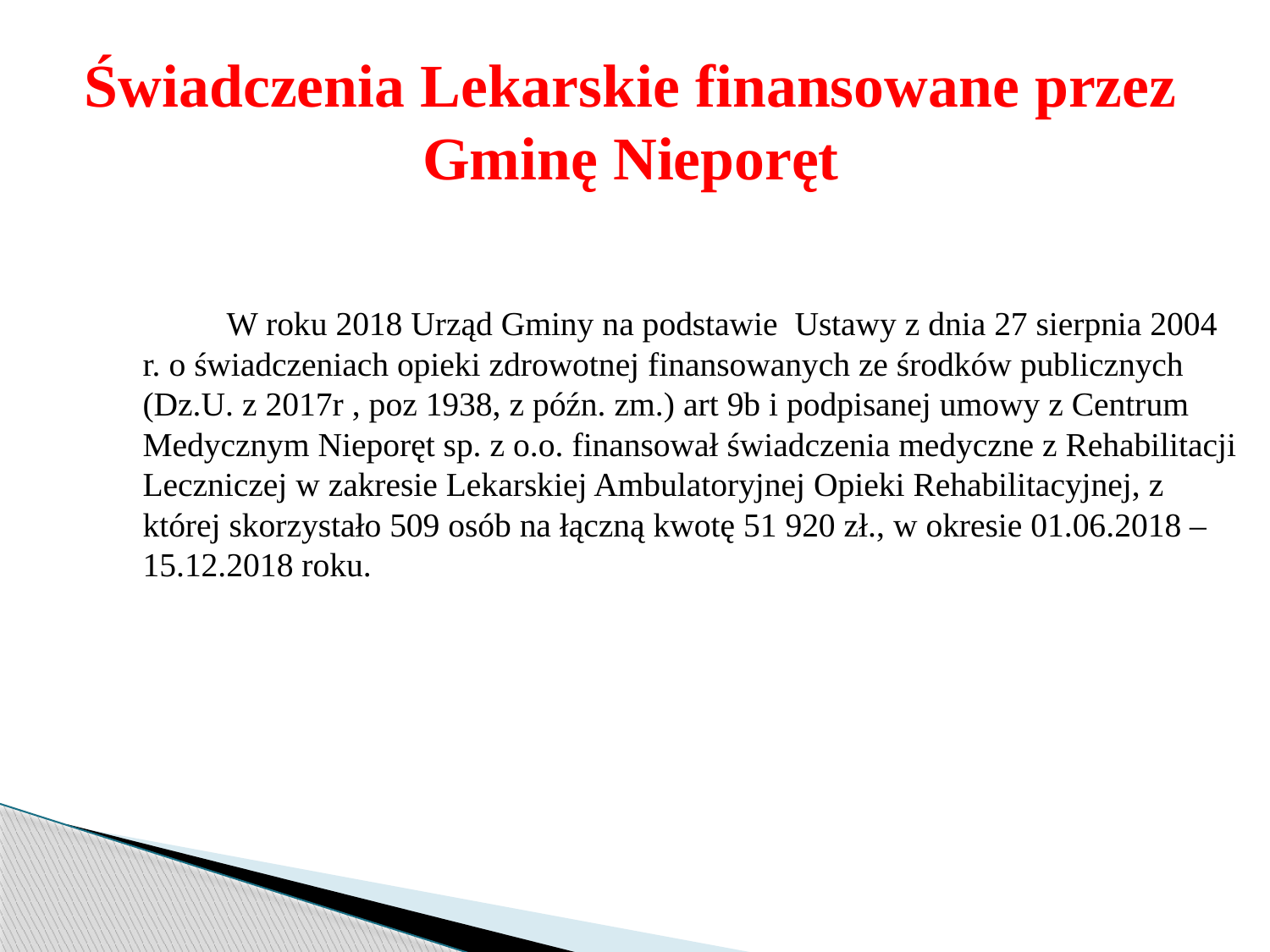

# Świadczenia Lekarskie finansowane przez Gminę Nieporęt
W roku 2018 Urząd Gminy na podstawie  Ustawy z dnia 27 sierpnia 2004 r. o świadczeniach opieki zdrowotnej finansowanych ze środków publicznych (Dz.U. z 2017r , poz 1938, z późn. zm.) art 9b i podpisanej umowy z Centrum Medycznym Nieporęt sp. z o.o. finansował świadczenia medyczne z Rehabilitacji Leczniczej w zakresie Lekarskiej Ambulatoryjnej Opieki Rehabilitacyjnej, z której skorzystało 509 osób na łączną kwotę 51 920 zł., w okresie 01.06.2018 – 15.12.2018 roku.